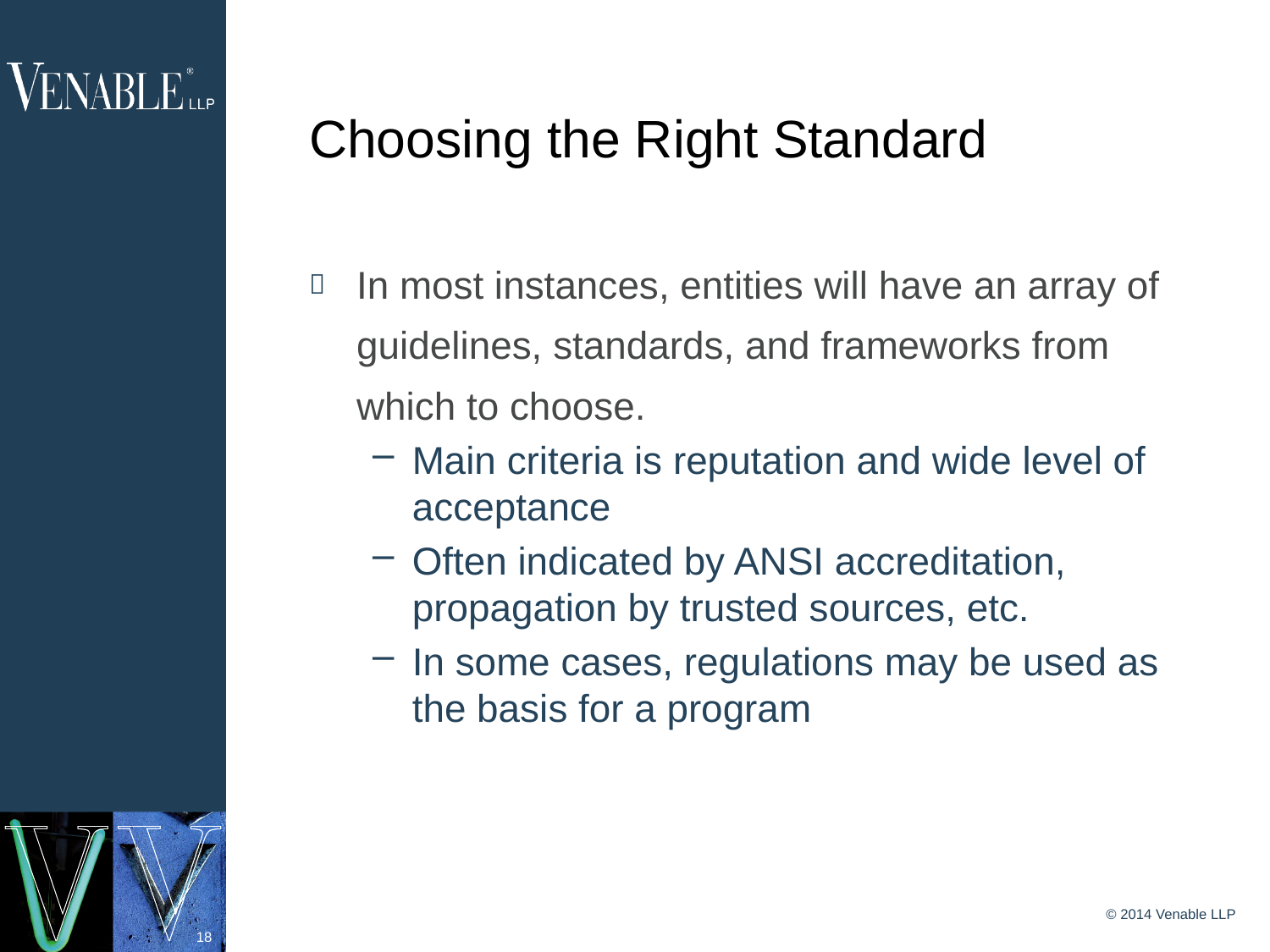

# Choosing the Right Standard
In most instances, entities will have an array of guidelines, standards, and frameworks from which to choose.
Main criteria is reputation and wide level of acceptance
Often indicated by ANSI accreditation, propagation by trusted sources, etc.
In some cases, regulations may be used as the basis for a program
© 2014 Venable LLP